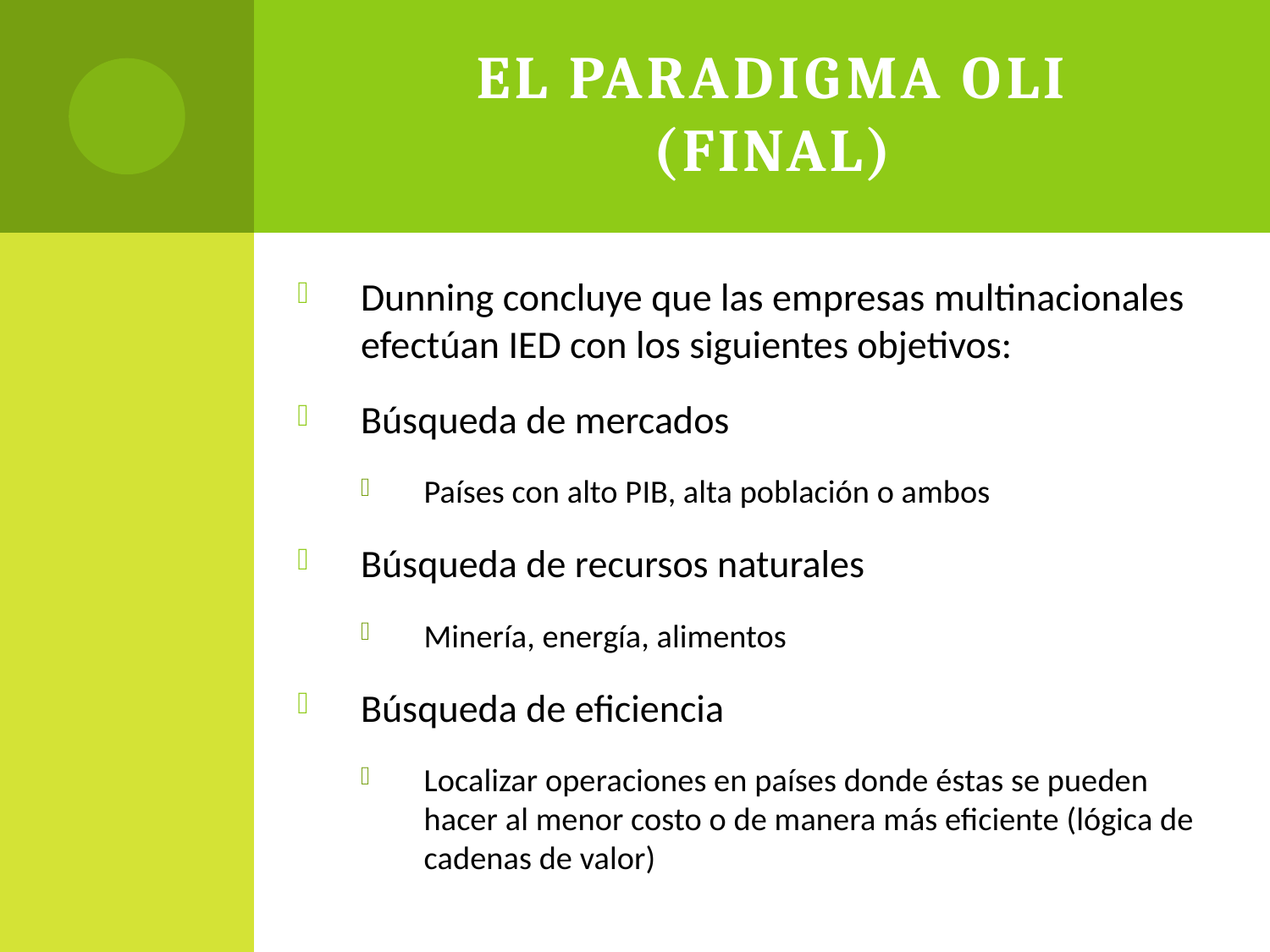

# El paradigma OLI (Final)
Dunning concluye que las empresas multinacionales efectúan IED con los siguientes objetivos:
Búsqueda de mercados
Países con alto PIB, alta población o ambos
Búsqueda de recursos naturales
Minería, energía, alimentos
Búsqueda de eficiencia
Localizar operaciones en países donde éstas se pueden hacer al menor costo o de manera más eficiente (lógica de cadenas de valor)